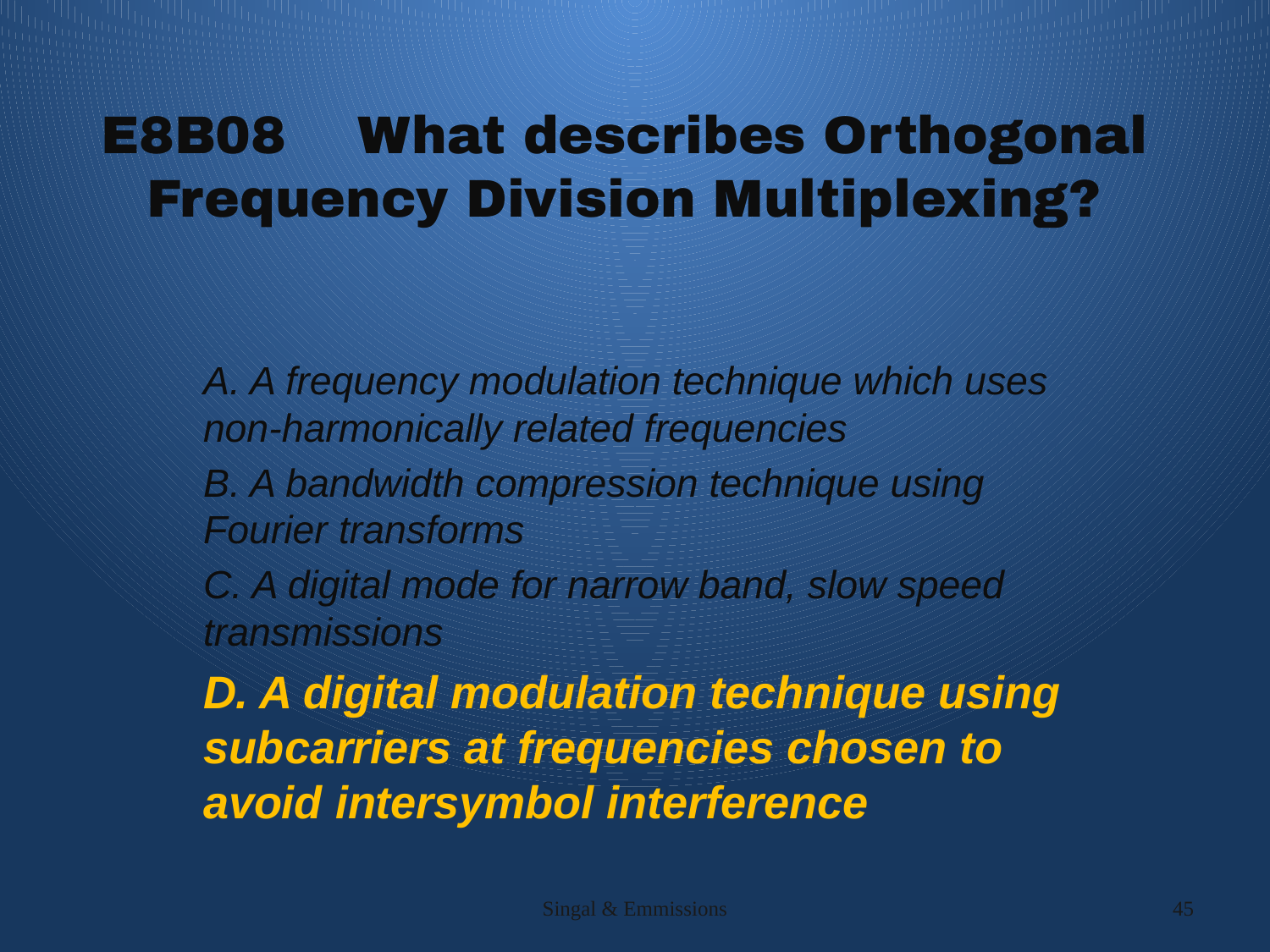

# E8B08    What describes Orthogonal Frequency Division Multiplexing?
A. A frequency modulation technique which uses non-harmonically related frequencies
B. A bandwidth compression technique using Fourier transforms
C. A digital mode for narrow band, slow speed transmissions
D. A digital modulation technique using subcarriers at frequencies chosen to avoid intersymbol interference
Singal & Emmissions
45